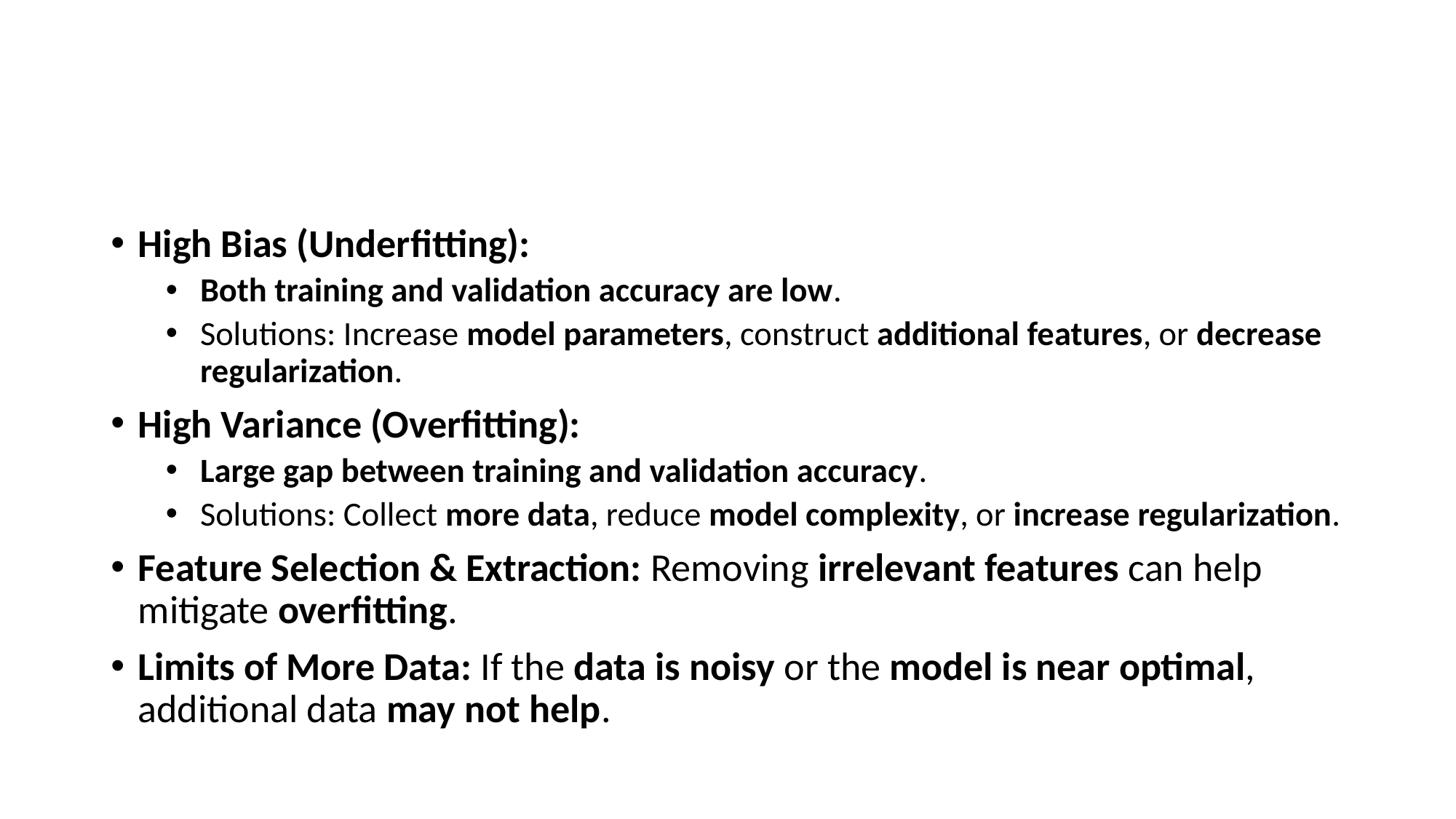

#
High Bias (Underfitting):
Both training and validation accuracy are low.
Solutions: Increase model parameters, construct additional features, or decrease regularization.
High Variance (Overfitting):
Large gap between training and validation accuracy.
Solutions: Collect more data, reduce model complexity, or increase regularization.
Feature Selection & Extraction: Removing irrelevant features can help mitigate overfitting.
Limits of More Data: If the data is noisy or the model is near optimal, additional data may not help.